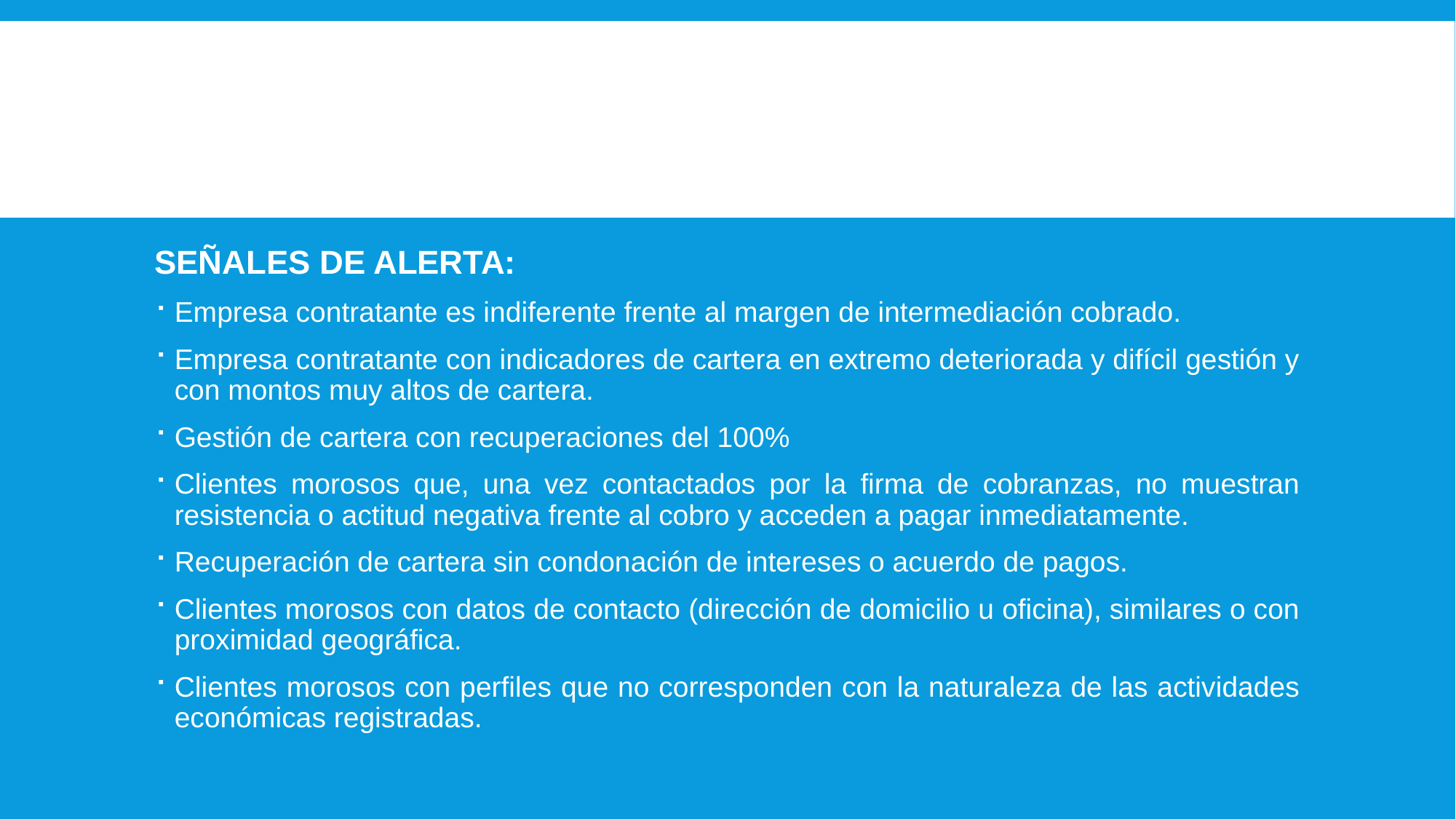

#
SEÑALES DE ALERTA:
Empresa contratante es indiferente frente al margen de intermediación cobrado.
Empresa contratante con indicadores de cartera en extremo deteriorada y difícil gestión y con montos muy altos de cartera.
Gestión de cartera con recuperaciones del 100%
Clientes morosos que, una vez contactados por la firma de cobranzas, no muestran resistencia o actitud negativa frente al cobro y acceden a pagar inmediatamente.
Recuperación de cartera sin condonación de intereses o acuerdo de pagos.
Clientes morosos con datos de contacto (dirección de domicilio u oficina), similares o con proximidad geográfica.
Clientes morosos con perfiles que no corresponden con la naturaleza de las actividades económicas registradas.